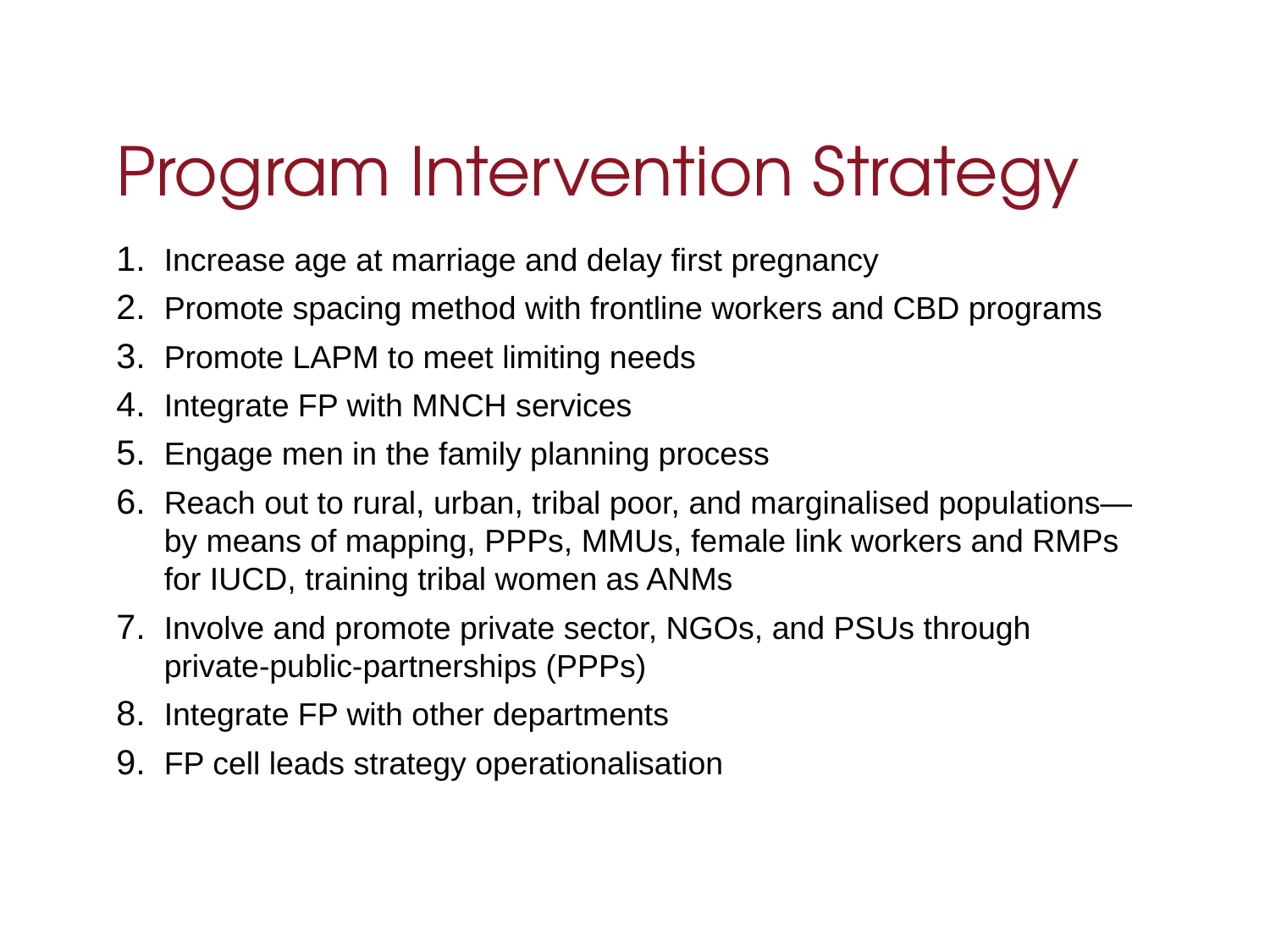

# Program Intervention Strategy
Increase age at marriage and delay first pregnancy
Promote spacing method with frontline workers and CBD programs
Promote LAPM to meet limiting needs
Integrate FP with MNCH services
Engage men in the family planning process
Reach out to rural, urban, tribal poor, and marginalised populations—by means of mapping, PPPs, MMUs, female link workers and RMPs for IUCD, training tribal women as ANMs
Involve and promote private sector, NGOs, and PSUs through private-public-partnerships (PPPs)
Integrate FP with other departments
FP cell leads strategy operationalisation